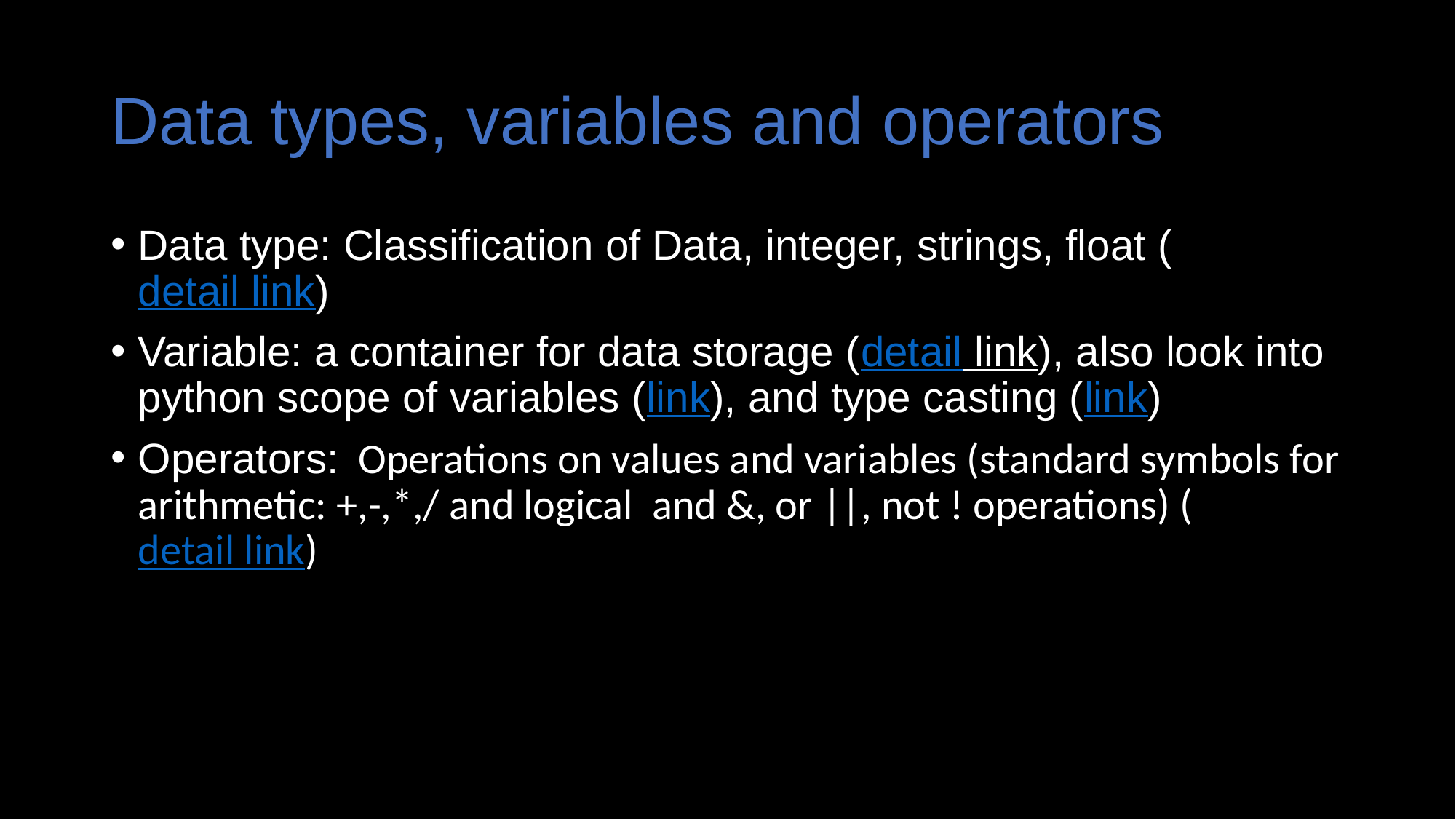

# Data types, variables and operators
Data type: Classification of Data, integer, strings, float (detail link)
Variable: a container for data storage (detail link), also look into python scope of variables (link), and type casting (link)
Operators:  Operations on values and variables (standard symbols for arithmetic: +,-,*,/ and logical  and &, or ||, not ! operations) (detail link)